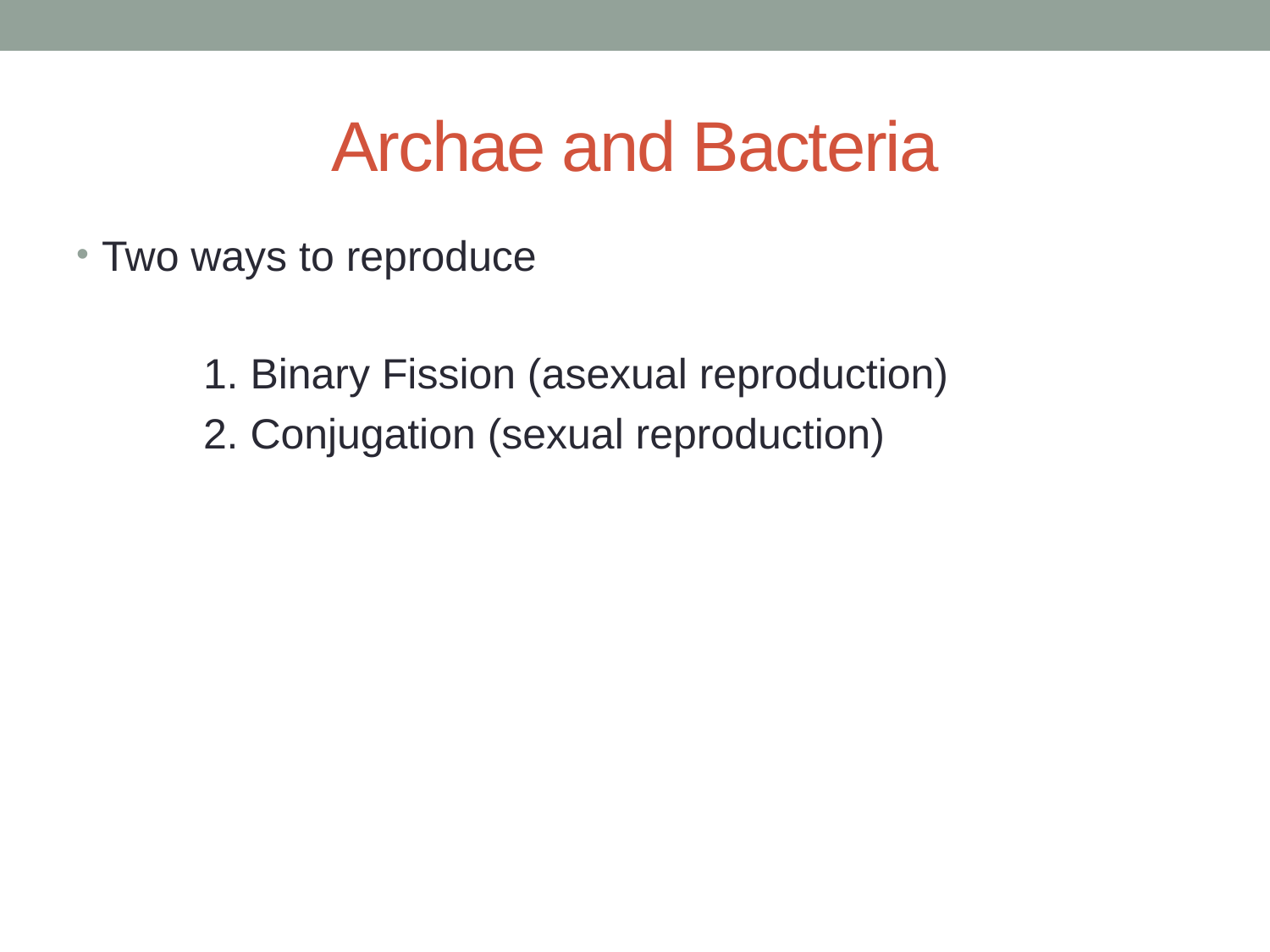

# Archae and Bacteria
Two ways to reproduce

	1. Binary Fission (asexual reproduction)
	2. Conjugation (sexual reproduction)